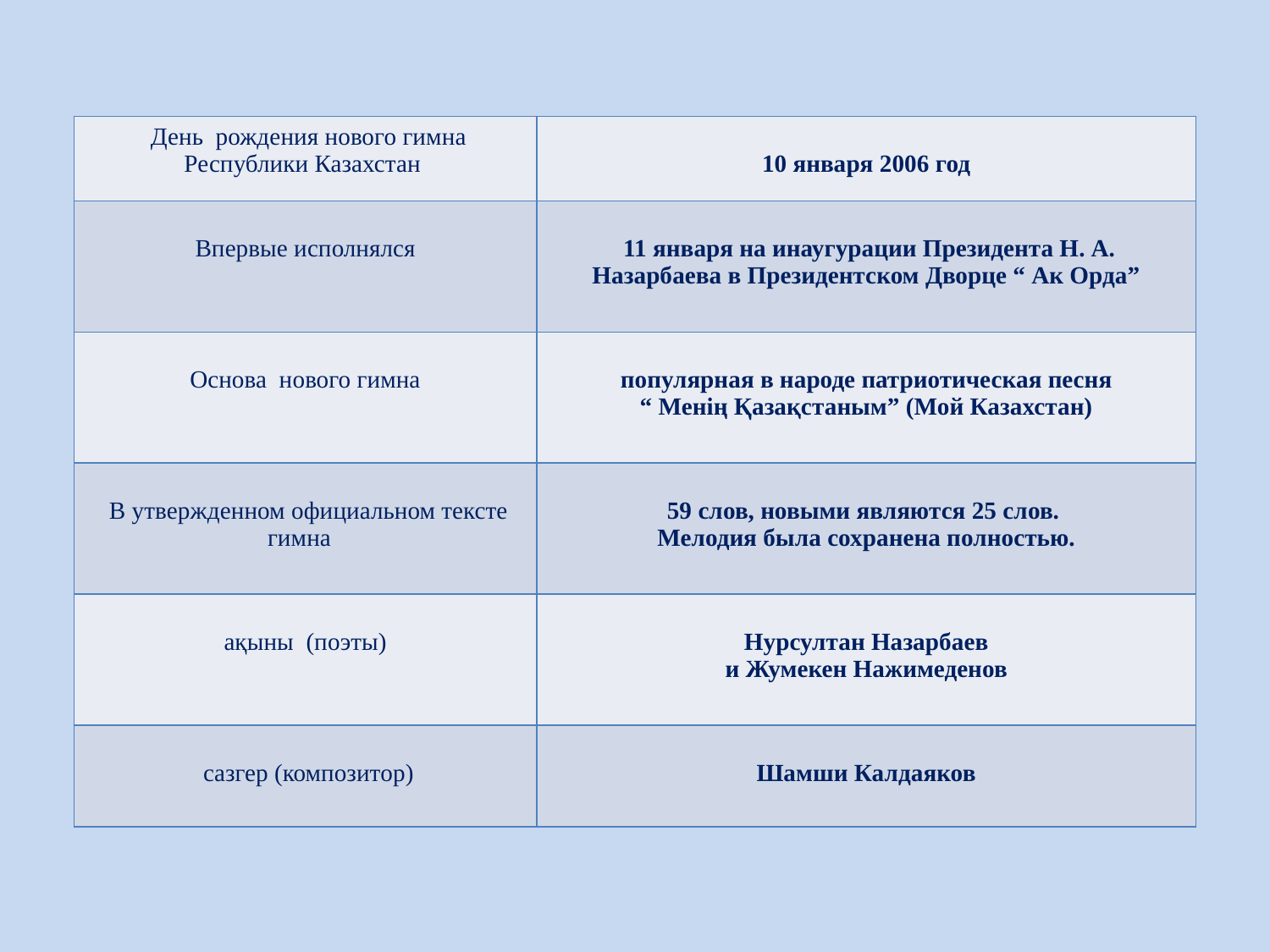

| День рождения нового гимна Республики Казахстан | 10 января 2006 год |
| --- | --- |
| Впервые исполнялся | 11 января на инаугурации Президента Н. А. Назарбаева в Президентском Дворце “ Ак Орда” |
| Основа нового гимна | популярная в народе патриотическая песня “ Менің Қазақстаным” (Мой Казахстан) |
| В утвержденном официальном тексте гимна | 59 слов, новыми являются 25 слов. Мелодия была сохранена полностью. |
| ақыны (поэты) | Нурсултан Назарбаев и Жумекен Нажимеденов |
| сазгер (композитор) | Шамши Калдаяков |